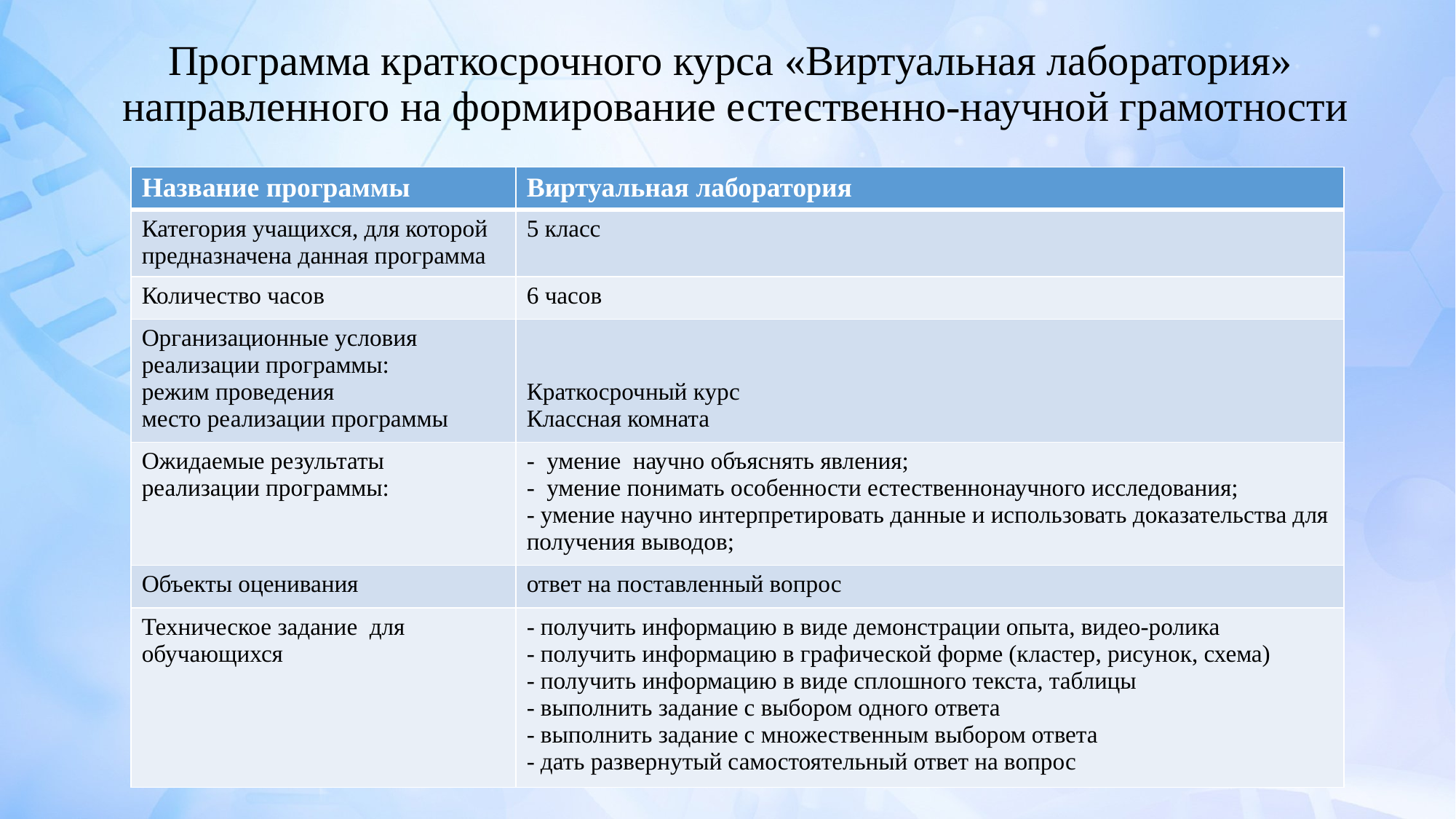

# Программа краткосрочного курса «Виртуальная лаборатория» направленного на формирование естественно-научной грамотности
| Название программы | Виртуальная лаборатория |
| --- | --- |
| Категория учащихся, для которой предназначена данная программа | 5 класс |
| Количество часов | 6 часов |
| Организационные условия реализации программы: режим проведения место реализации программы | Краткосрочный курс Классная комната |
| Ожидаемые результаты реализации программы: | - умение научно объяснять явления; - умение понимать особенности естественнонаучного исследования; - умение научно интерпретировать данные и использовать доказательства для получения выводов; |
| Объекты оценивания | ответ на поставленный вопрос |
| Техническое задание для обучающихся | - получить информацию в виде демонстрации опыта, видео-ролика - получить информацию в графической форме (кластер, рисунок, схема) - получить информацию в виде сплошного текста, таблицы - выполнить задание с выбором одного ответа - выполнить задание с множественным выбором ответа - дать развернутый самостоятельный ответ на вопрос |